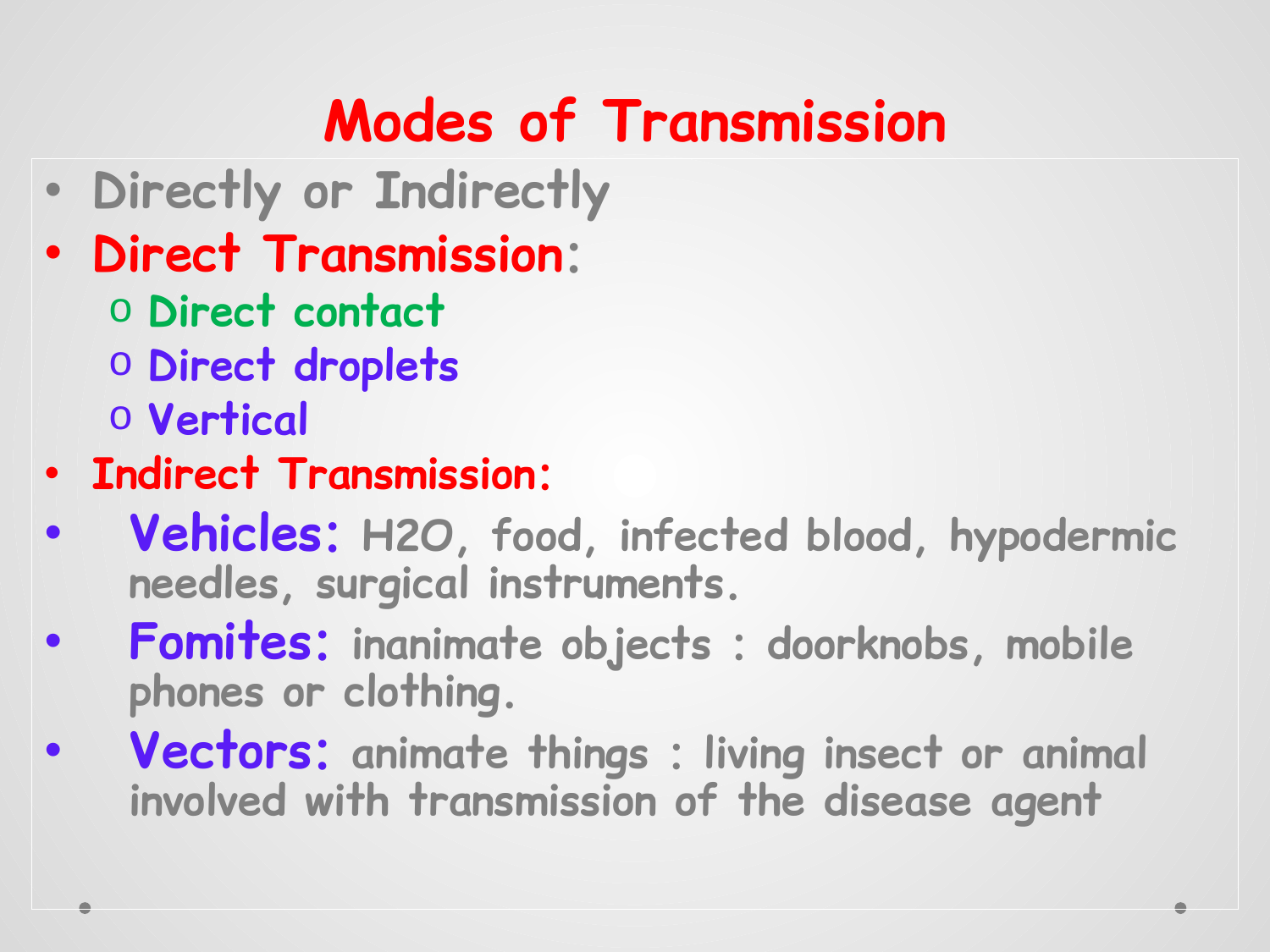

# Modes of Transmission
Directly or Indirectly
Direct Transmission:
Direct contact
Direct droplets
Vertical
Indirect Transmission:
Vehicles: H2O, food, infected blood, hypodermic needles, surgical instruments.
Fomites: inanimate objects : doorknobs, mobile phones or clothing.
Vectors: animate things : living insect or animal involved with transmission of the disease agent